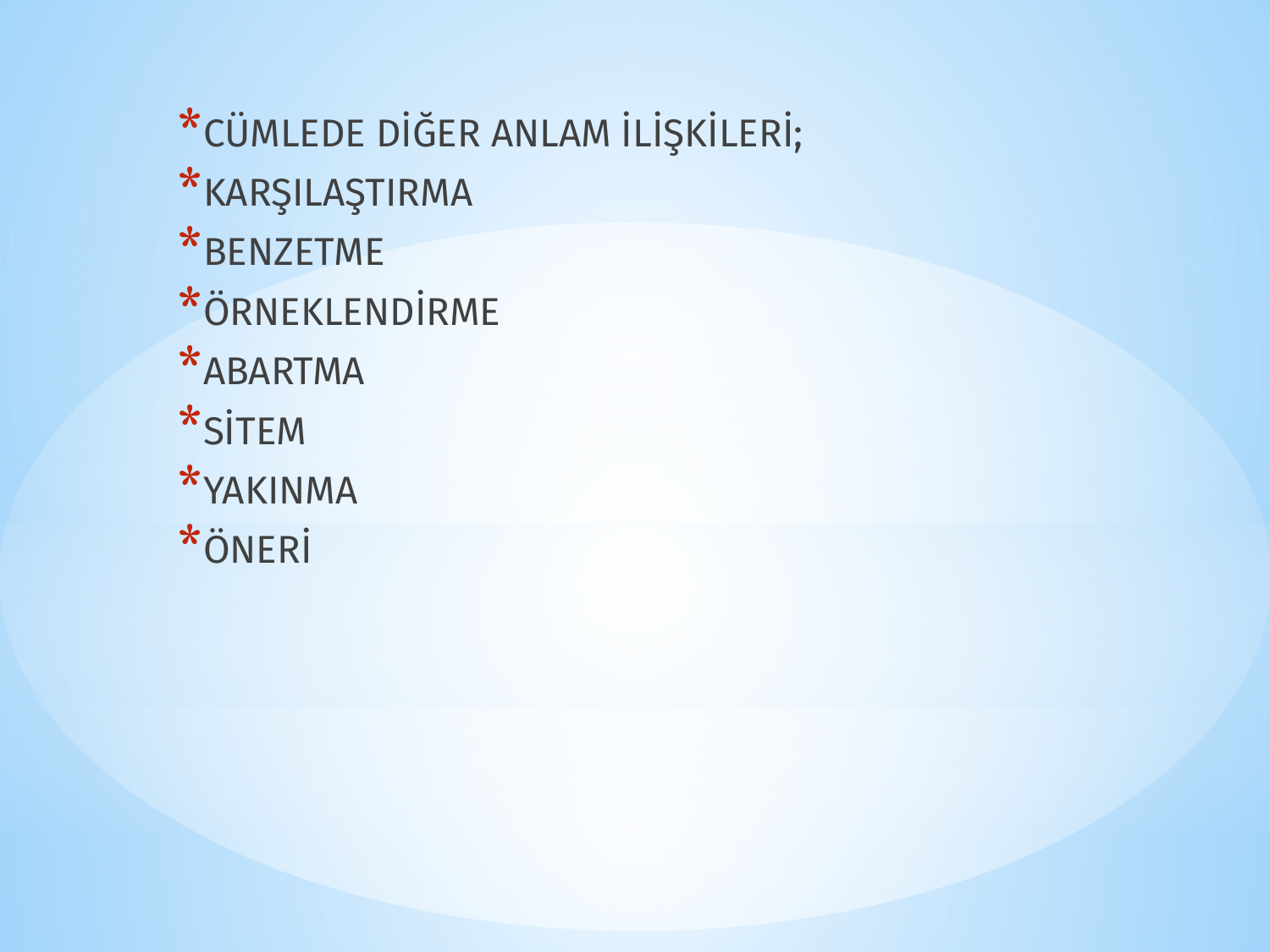

CÜMLEDE DİĞER ANLAM İLİŞKİLERİ;
KARŞILAŞTIRMA
BENZETME
ÖRNEKLENDİRME
ABARTMA
SİTEM
YAKINMA
ÖNERİ
#